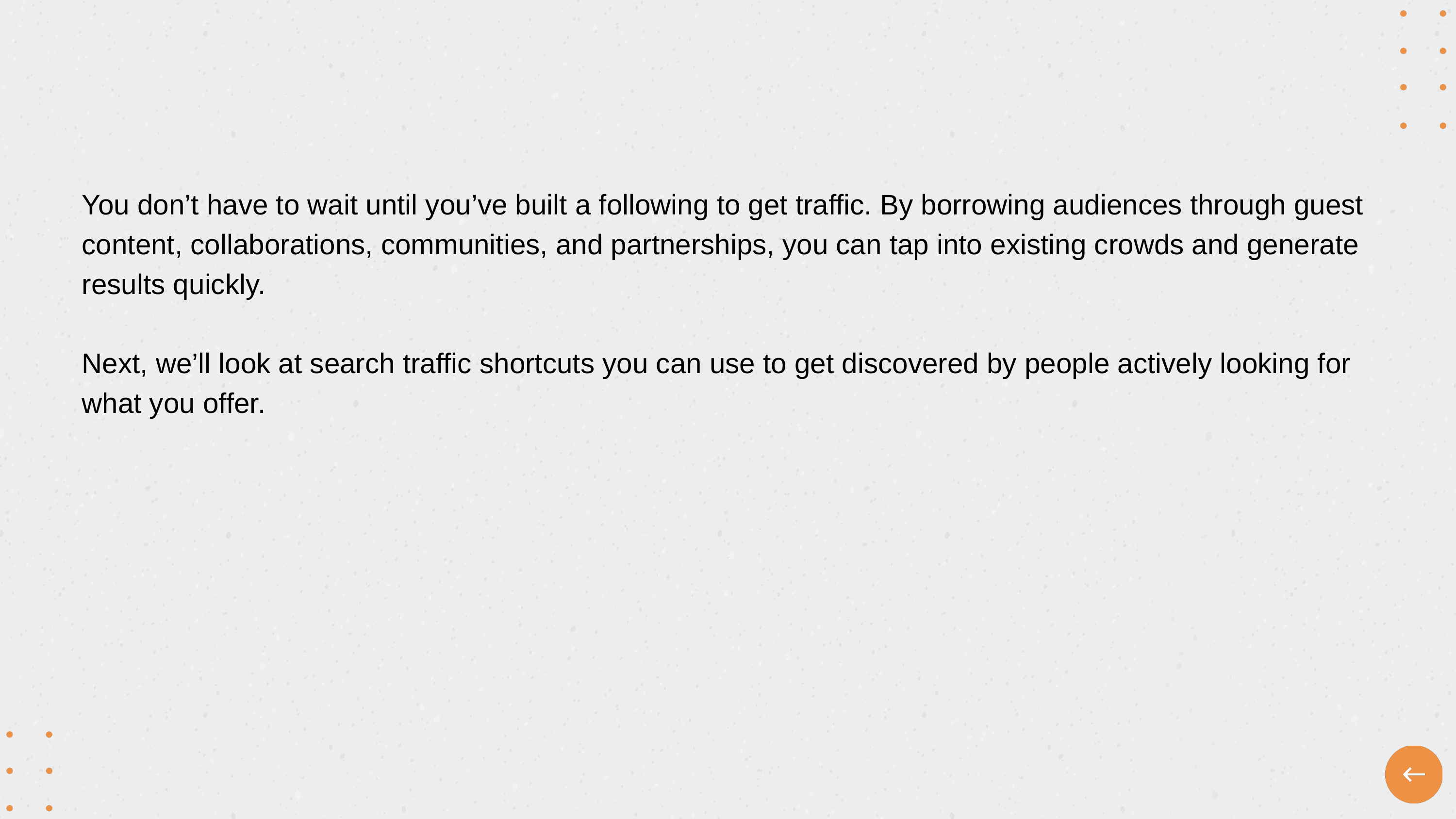

You don’t have to wait until you’ve built a following to get traffic. By borrowing audiences through guest content, collaborations, communities, and partnerships, you can tap into existing crowds and generate results quickly.

Next, we’ll look at search traffic shortcuts you can use to get discovered by people actively looking for what you offer.